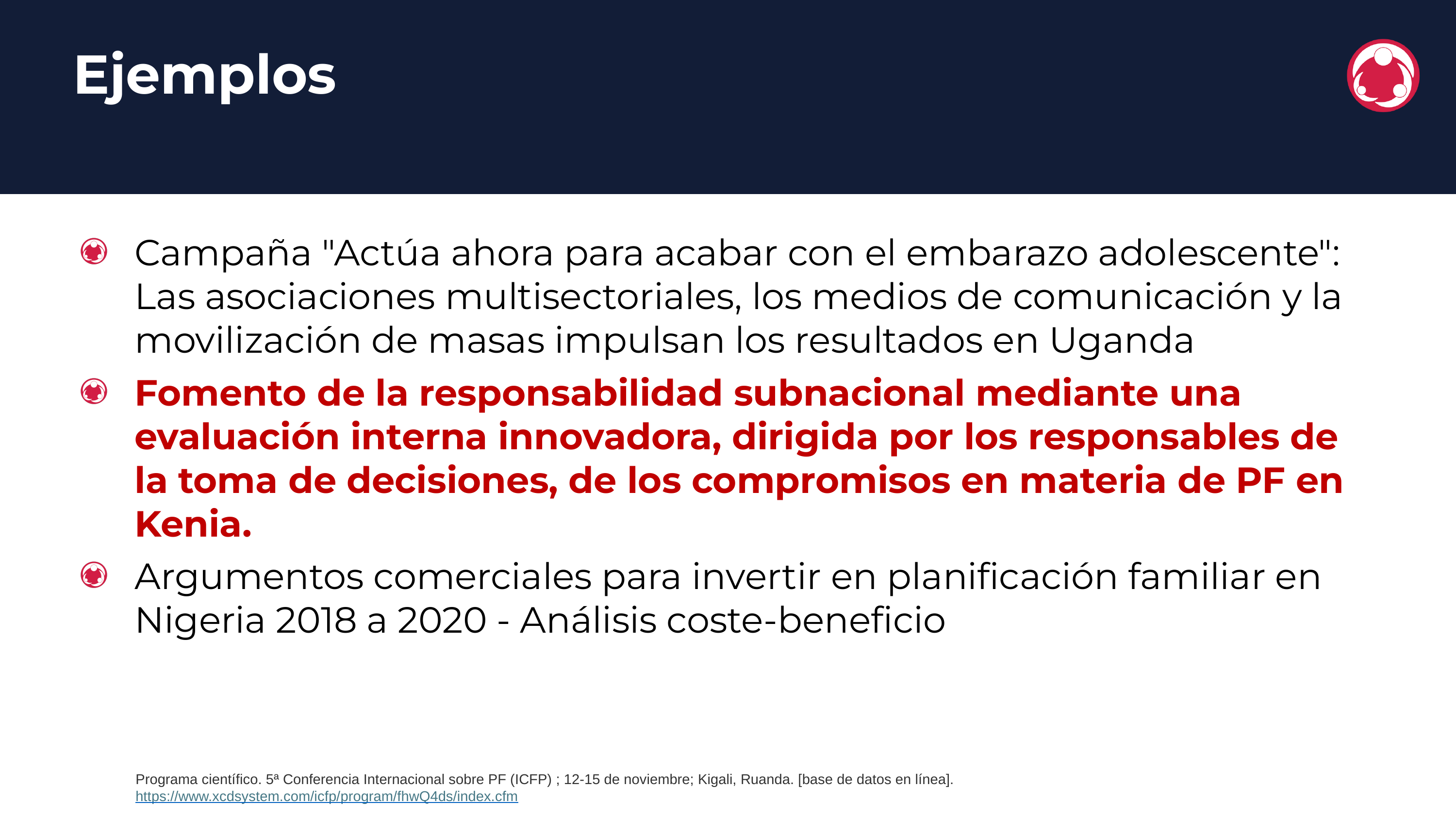

Ejemplos

Campaña "Actúa ahora para acabar con el embarazo adolescente": Las asociaciones multisectoriales, los medios de comunicación y la movilización de masas impulsan los resultados en Uganda
Fomento de la responsabilidad subnacional mediante una evaluación interna innovadora, dirigida por los responsables de la toma de decisiones, de los compromisos en materia de PF en Kenia.
Argumentos comerciales para invertir en planificación familiar en Nigeria 2018 a 2020 - Análisis coste-beneficio
Programa científico. 5ª Conferencia Internacional sobre PF (ICFP) ; 12-15 de noviembre; Kigali, Ruanda. [base de datos en línea]. https://www.xcdsystem.com/icfp/program/fhwQ4ds/index.cfm